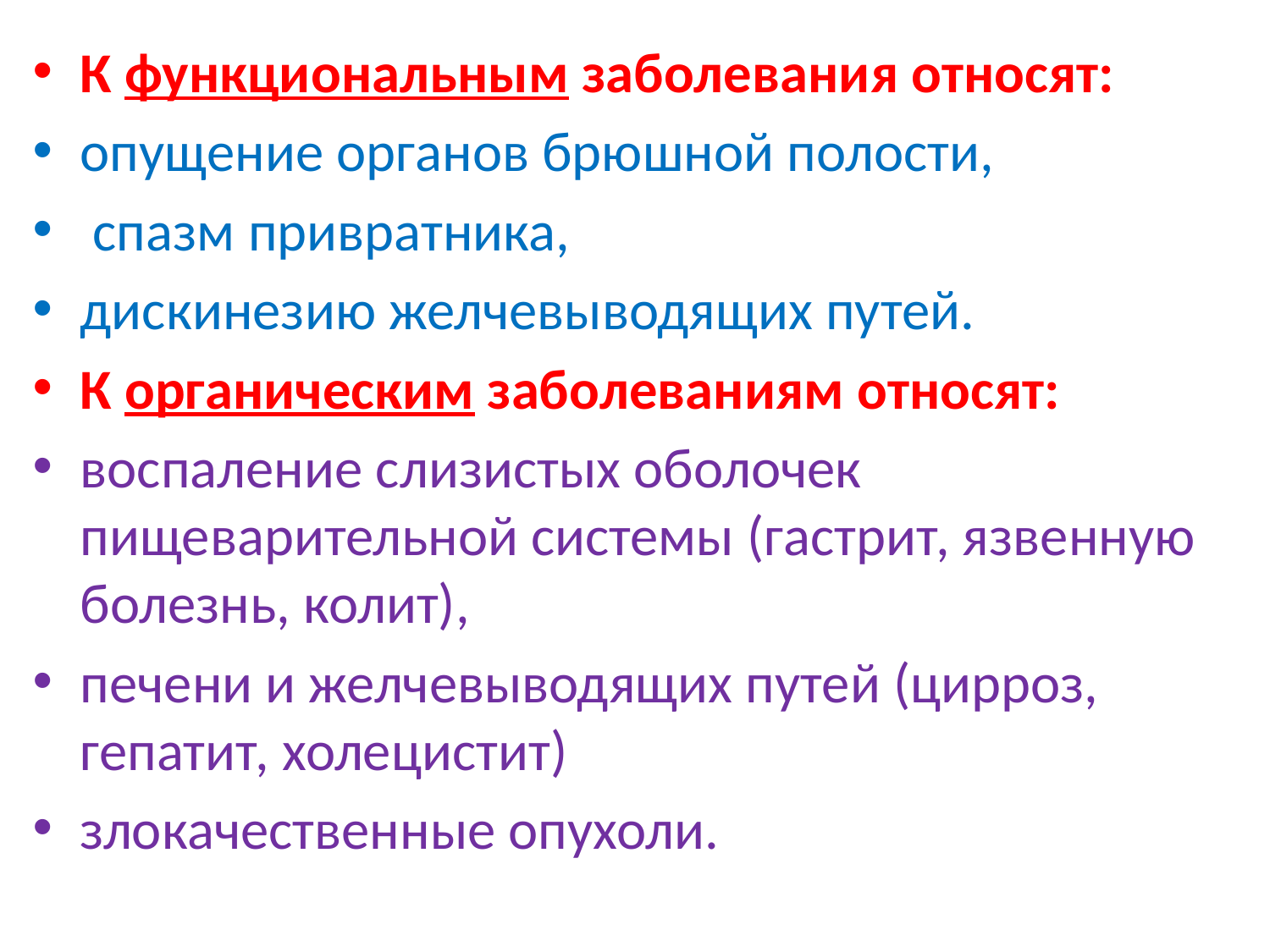

К функциональным заболевания относят:
опущение органов брюшной полости,
 спазм привратника,
дискинезию желчевыводящих путей.
К органическим заболеваниям относят:
воспаление слизистых оболочек пищеварительной системы (гастрит, язвенную болезнь, колит),
печени и желчевыводящих путей (цирроз, гепатит, холецистит)
злокачественные опухоли.